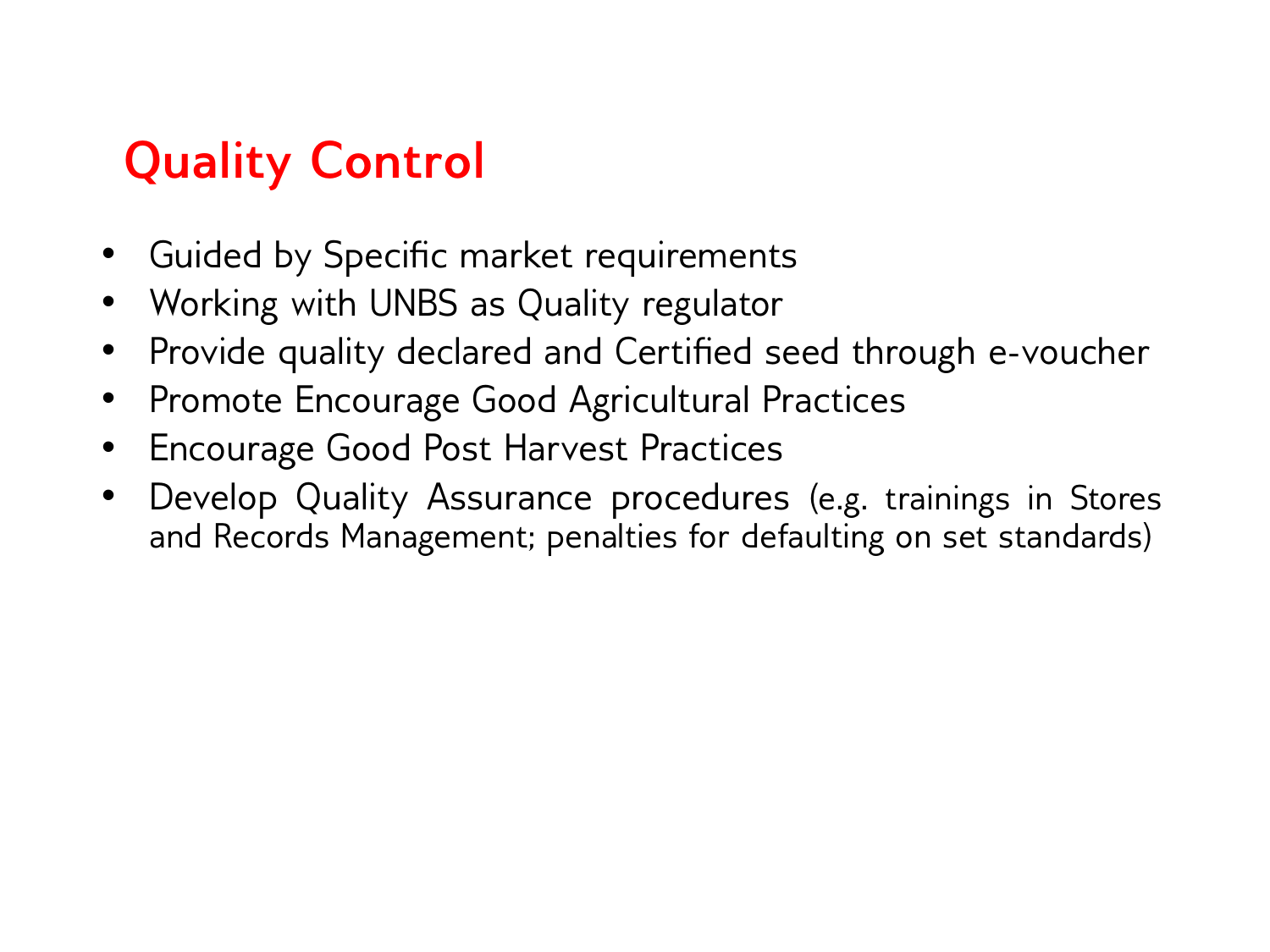

# Quality Control
Guided by Specific market requirements
Working with UNBS as Quality regulator
Provide quality declared and Certified seed through e-voucher
Promote Encourage Good Agricultural Practices
Encourage Good Post Harvest Practices
Develop Quality Assurance procedures (e.g. trainings in Stores and Records Management; penalties for defaulting on set standards)